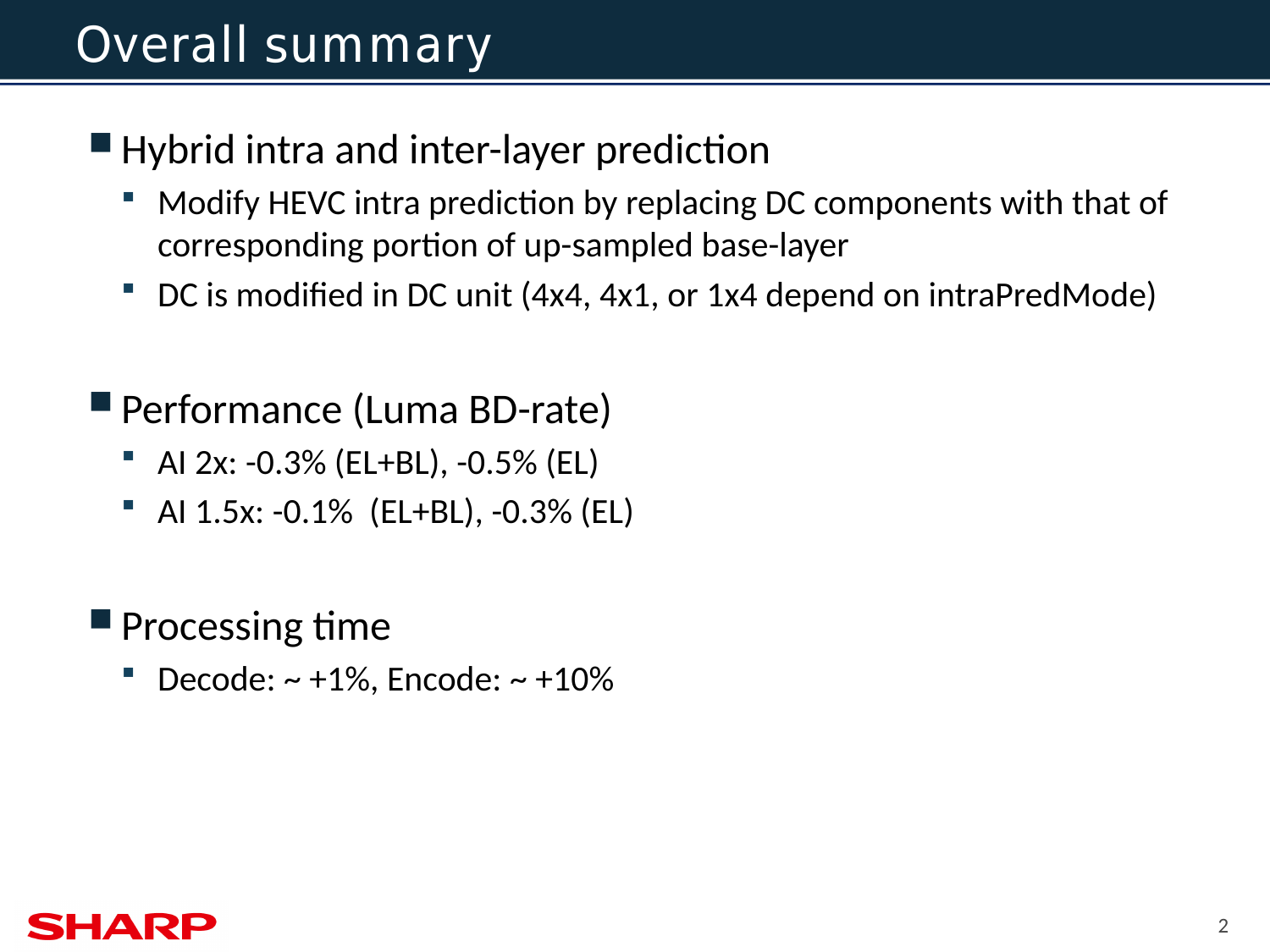

# Overall summary
Hybrid intra and inter-layer prediction
Modify HEVC intra prediction by replacing DC components with that of corresponding portion of up-sampled base-layer
DC is modified in DC unit (4x4, 4x1, or 1x4 depend on intraPredMode)

Performance (Luma BD-rate)
AI 2x: -0.3% (EL+BL), -0.5% (EL)
AI 1.5x: -0.1%  (EL+BL), -0.3% (EL)

Processing time
Decode: ~ +1%, Encode: ~ +10%

2